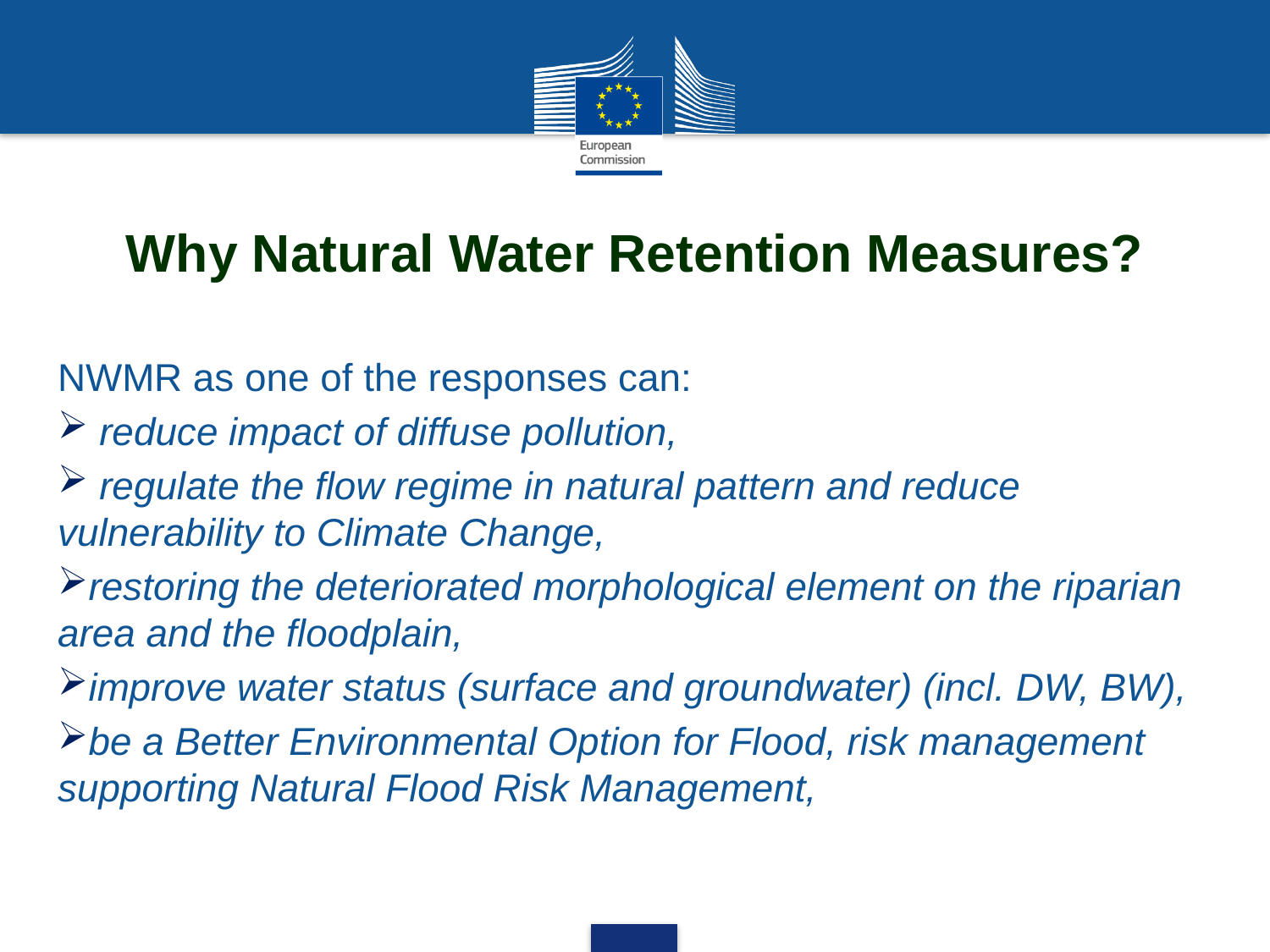

# Why Natural Water Retention Measures?
NWMR as one of the responses can:
 reduce impact of diffuse pollution,
 regulate the flow regime in natural pattern and reduce vulnerability to Climate Change,
restoring the deteriorated morphological element on the riparian area and the floodplain,
improve water status (surface and groundwater) (incl. DW, BW),
be a Better Environmental Option for Flood, risk management supporting Natural Flood Risk Management,